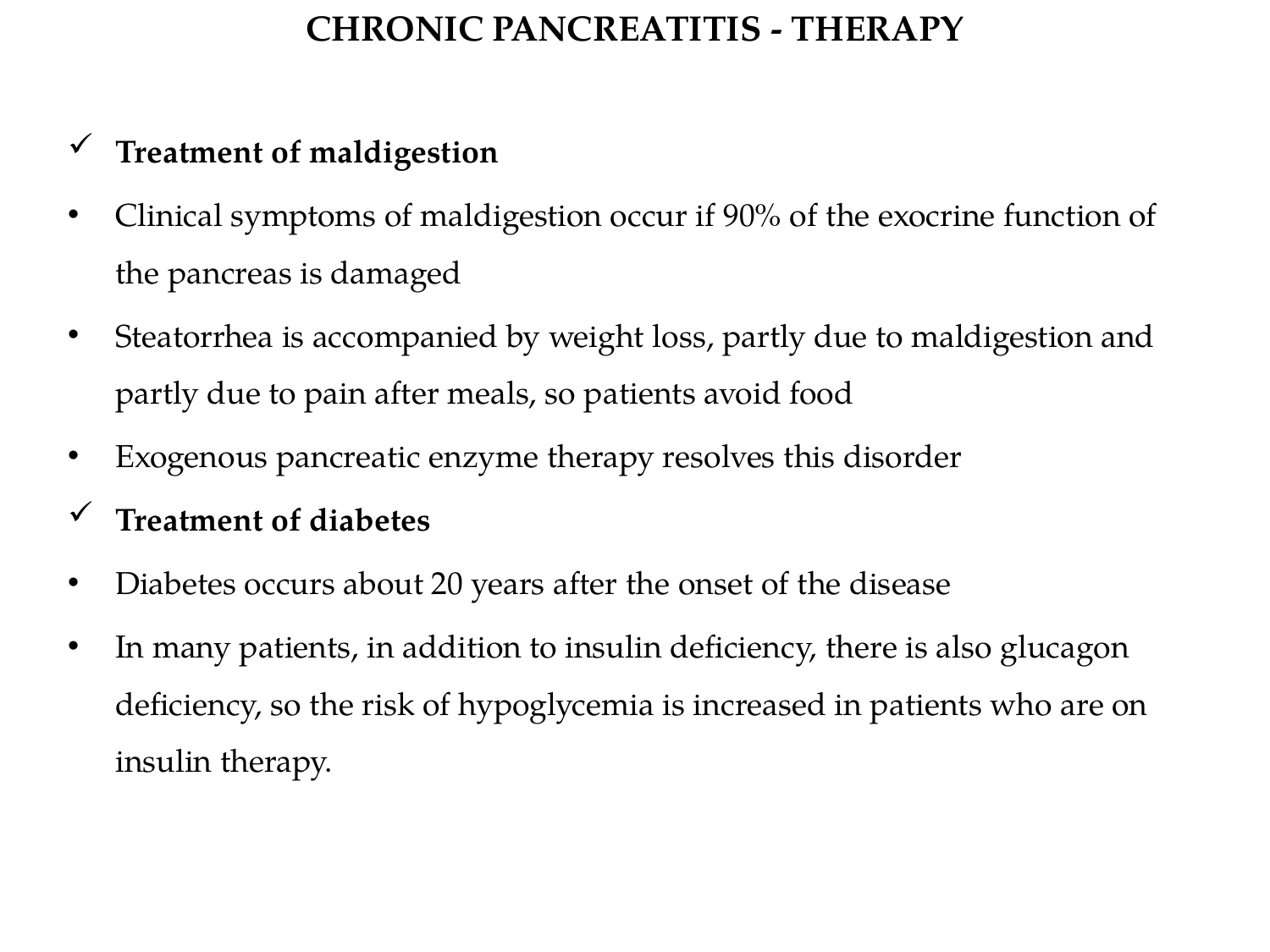

CHRONIC PANCREATITIS - THERAPY
Treatment of maldigestion
Clinical symptoms of maldigestion occur if 90% of the exocrine function of the pancreas is damaged
Steatorrhea is accompanied by weight loss, partly due to maldigestion and partly due to pain after meals, so patients avoid food
Exogenous pancreatic enzyme therapy resolves this disorder
Treatment of diabetes
Diabetes occurs about 20 years after the onset of the disease
In many patients, in addition to insulin deficiency, there is also glucagon deficiency, so the risk of hypoglycemia is increased in patients who are on insulin therapy.